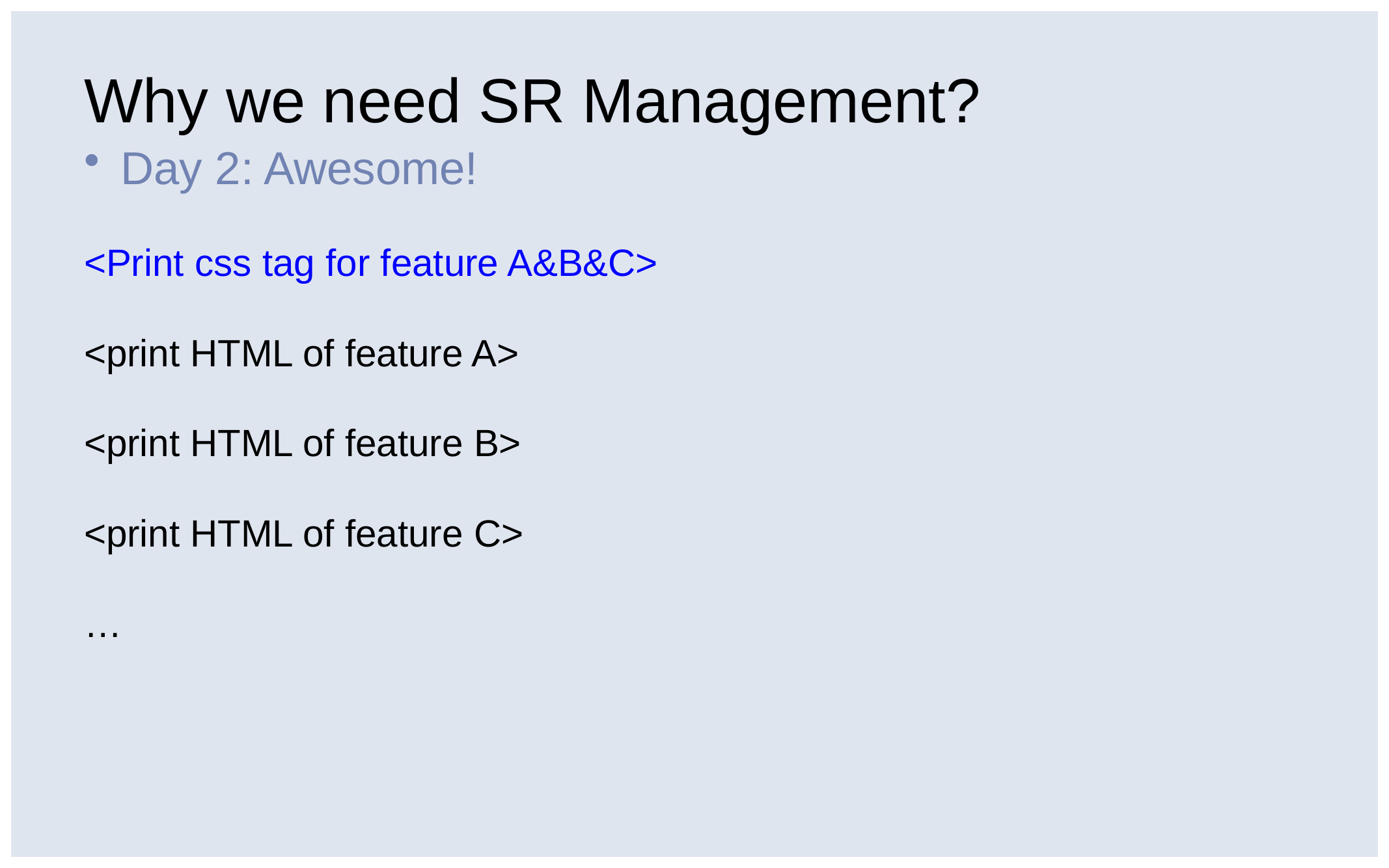

# Why we need SR Management?
Day 2: Awesome!
<Print css tag for feature A&B&C>
<print HTML of feature A>
<print HTML of feature B>
<print HTML of feature C>
…